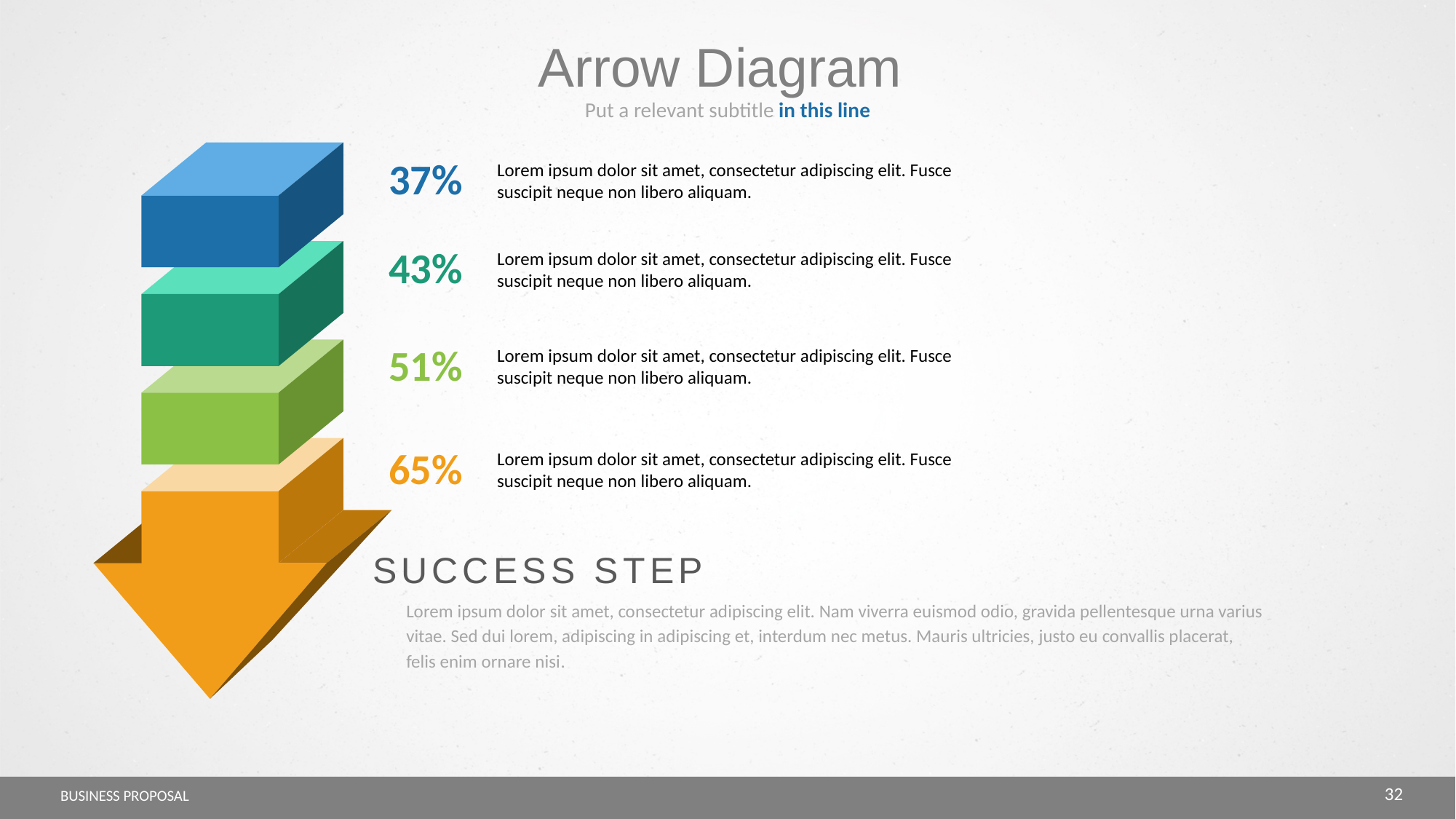

Arrow Diagram
Put a relevant subtitle in this line

37%
Lorem ipsum dolor sit amet, consectetur adipiscing elit. Fusce suscipit neque non libero aliquam.
43%
Lorem ipsum dolor sit amet, consectetur adipiscing elit. Fusce suscipit neque non libero aliquam.
51%
Lorem ipsum dolor sit amet, consectetur adipiscing elit. Fusce suscipit neque non libero aliquam.
65%
Lorem ipsum dolor sit amet, consectetur adipiscing elit. Fusce suscipit neque non libero aliquam.
SUCCESS STEP
Lorem ipsum dolor sit amet, consectetur adipiscing elit. Nam viverra euismod odio, gravida pellentesque urna varius vitae. Sed dui lorem, adipiscing in adipiscing et, interdum nec metus. Mauris ultricies, justo eu convallis placerat, felis enim ornare nisi.

32
BUSINESS PROPOSAL